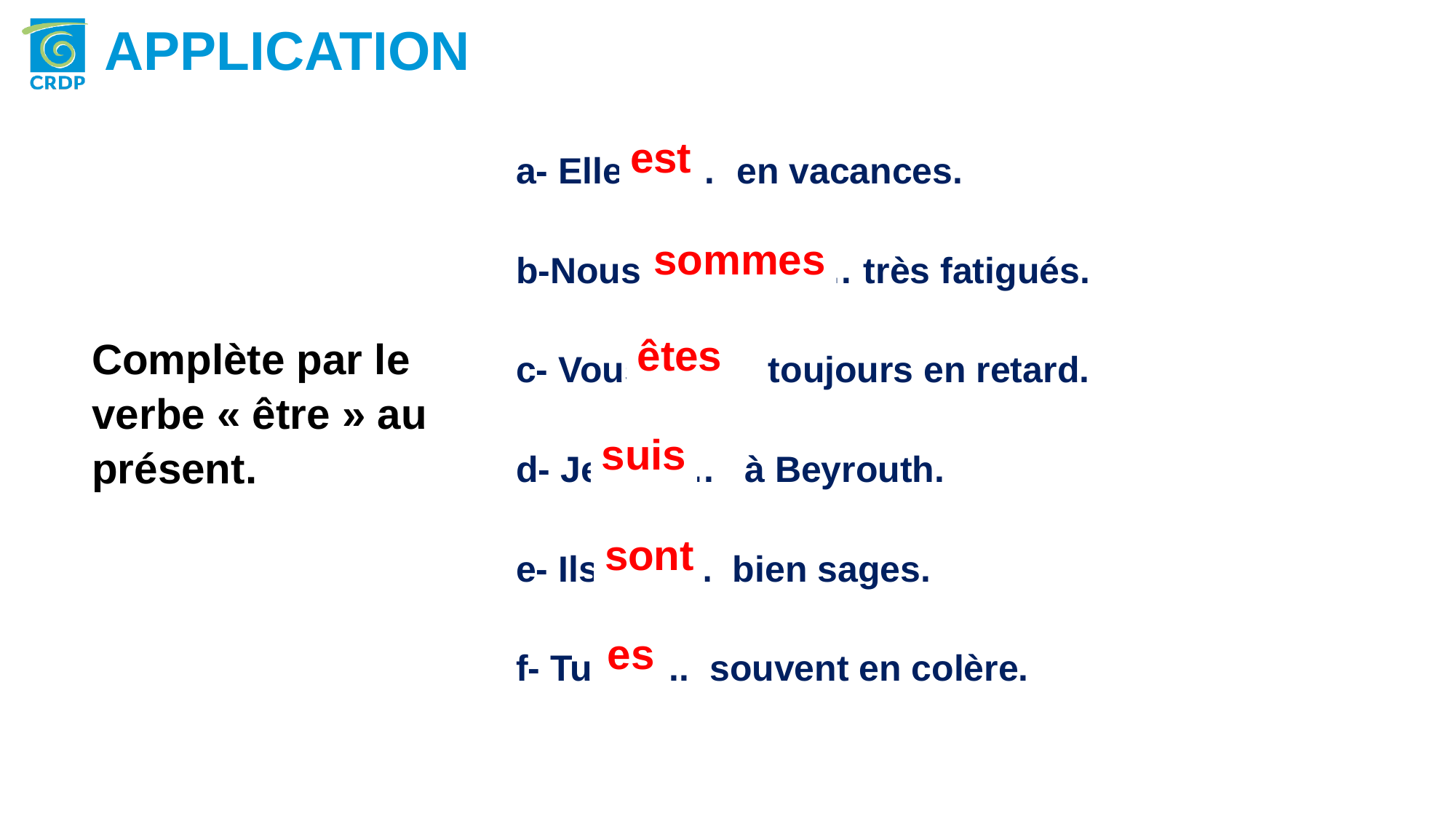

APPLICATION
a- Elle  ……  en vacances.
b-Nous   …………… très fatigués.
c- Vous ……    toujours en retard.
d- Je   …….   à Beyrouth.
e- Ils  ……..  bien sages.
f- Tu  …....  souvent en colère.
est
sommes
êtes
Complète par le verbe « être » au présent.
suis
sont
es